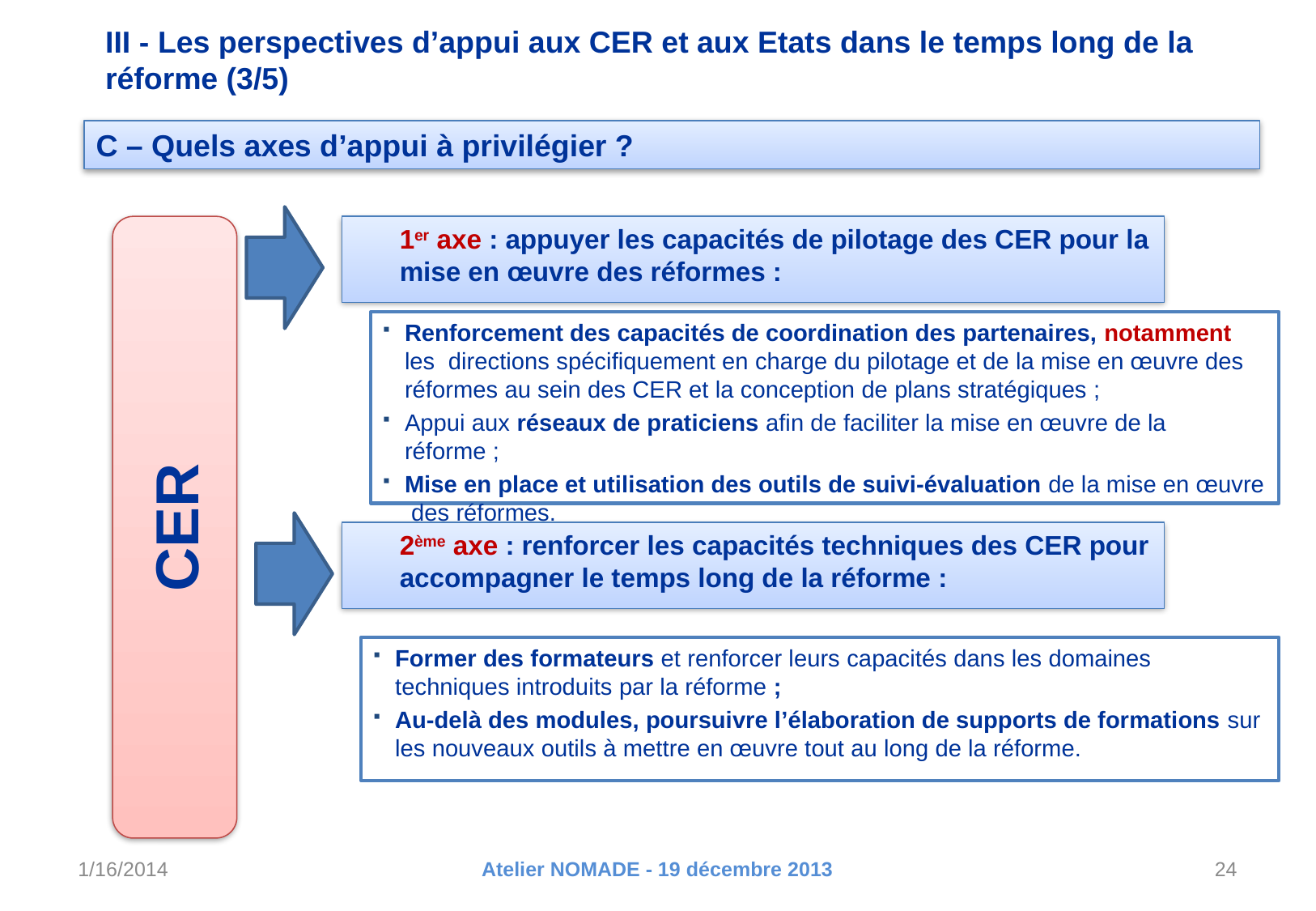

III - Les perspectives d’appui aux CER et aux Etats dans le temps long de la réforme (3/5)

C – Quels axes d’appui à privilégier ?

CER
	1er axe : appuyer les capacités de pilotage des CER pour la mise en œuvre des réformes :

Renforcement des capacités de coordination des partenaires, notamment les  directions spécifiquement en charge du pilotage et de la mise en œuvre des réformes au sein des CER et la conception de plans stratégiques ;
Appui aux réseaux de praticiens afin de faciliter la mise en œuvre de la réforme ;
Mise en place et utilisation des outils de suivi-évaluation de la mise en œuvre  des réformes.

	2ème axe : renforcer les capacités techniques des CER pour accompagner le temps long de la réforme :
Former des formateurs et renforcer leurs capacités dans les domaines techniques introduits par la réforme ;
Au-delà des modules, poursuivre l’élaboration de supports de formations sur les nouveaux outils à mettre en œuvre tout au long de la réforme.
1/16/2014
Atelier NOMADE - 19 décembre 2013
24